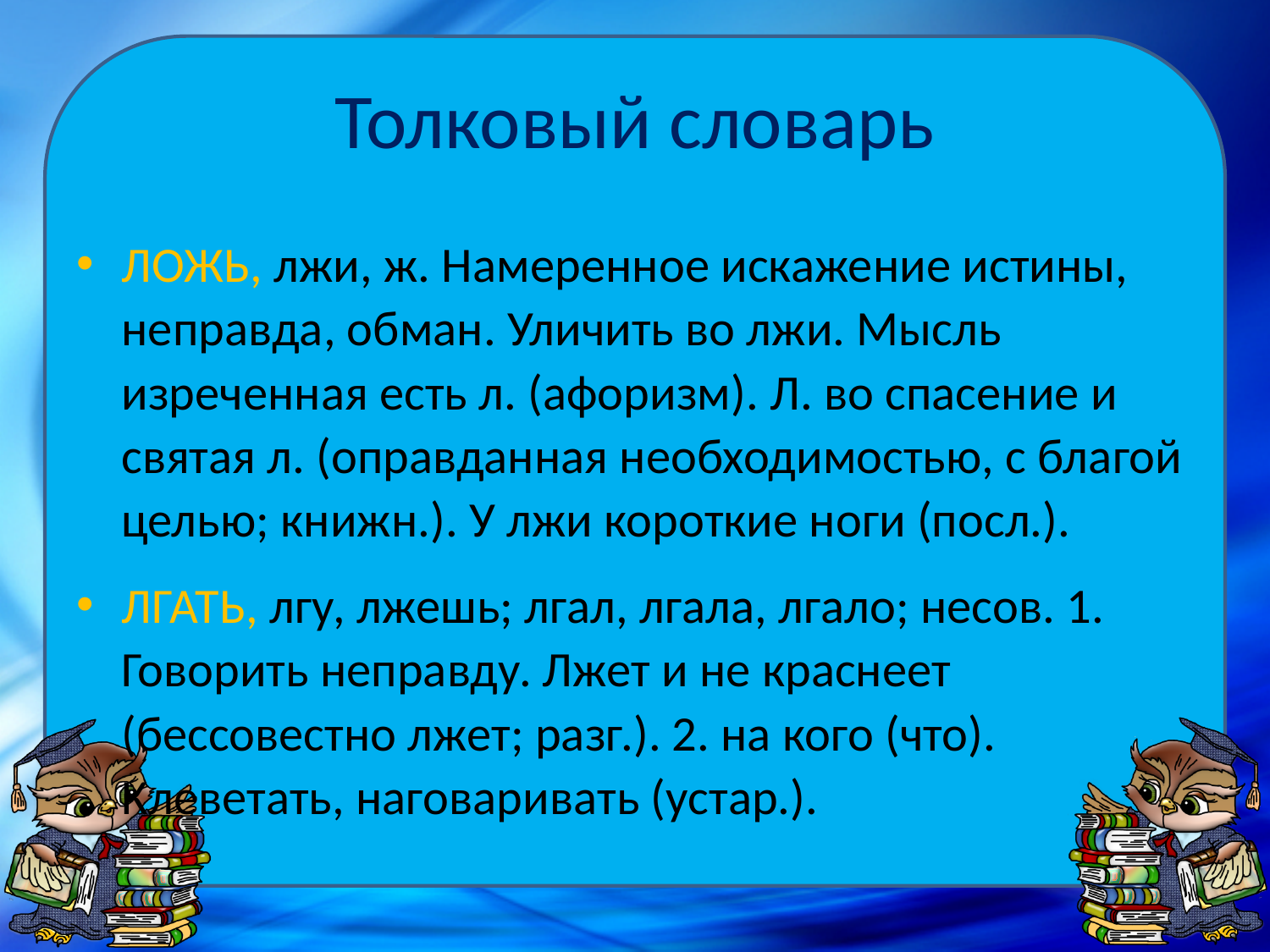

# Толковый словарь
ЛОЖЬ, лжи, ж. Намеренное искажение истины, неправда, обман. Уличить во лжи. Мысль изреченная есть л. (афоризм). Л. во спасение и святая л. (оправданная необходимостью, с благой целью; книжн.). У лжи короткие ноги (посл.).
ЛГАТЬ, лгу, лжешь; лгал, лгала, лгало; несов. 1. Говорить неправду. Лжет и не краснеет (бессовестно лжет; разг.). 2. на кого (что). Клеветать, наговаривать (устар.).